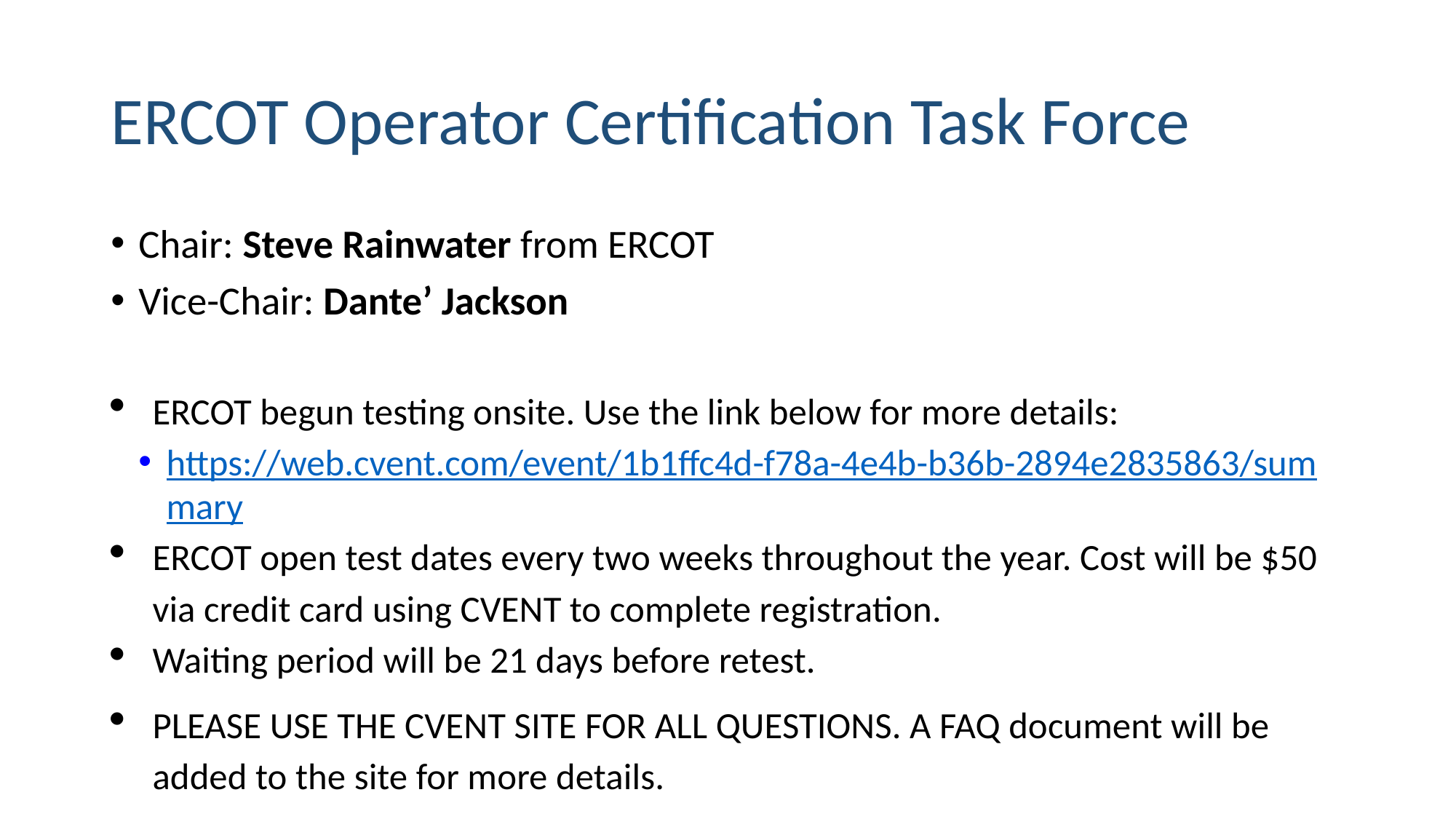

# ERCOT Operator Certification Task Force
Chair: Steve Rainwater from ERCOT
Vice-Chair: Dante’ Jackson

ERCOT begun testing onsite. Use the link below for more details:
https://web.cvent.com/event/1b1ffc4d-f78a-4e4b-b36b-2894e2835863/summary
ERCOT open test dates every two weeks throughout the year. Cost will be $50 via credit card using CVENT to complete registration.
Waiting period will be 21 days before retest.
PLEASE USE THE CVENT SITE FOR ALL QUESTIONS. A FAQ document will be added to the site for more details.